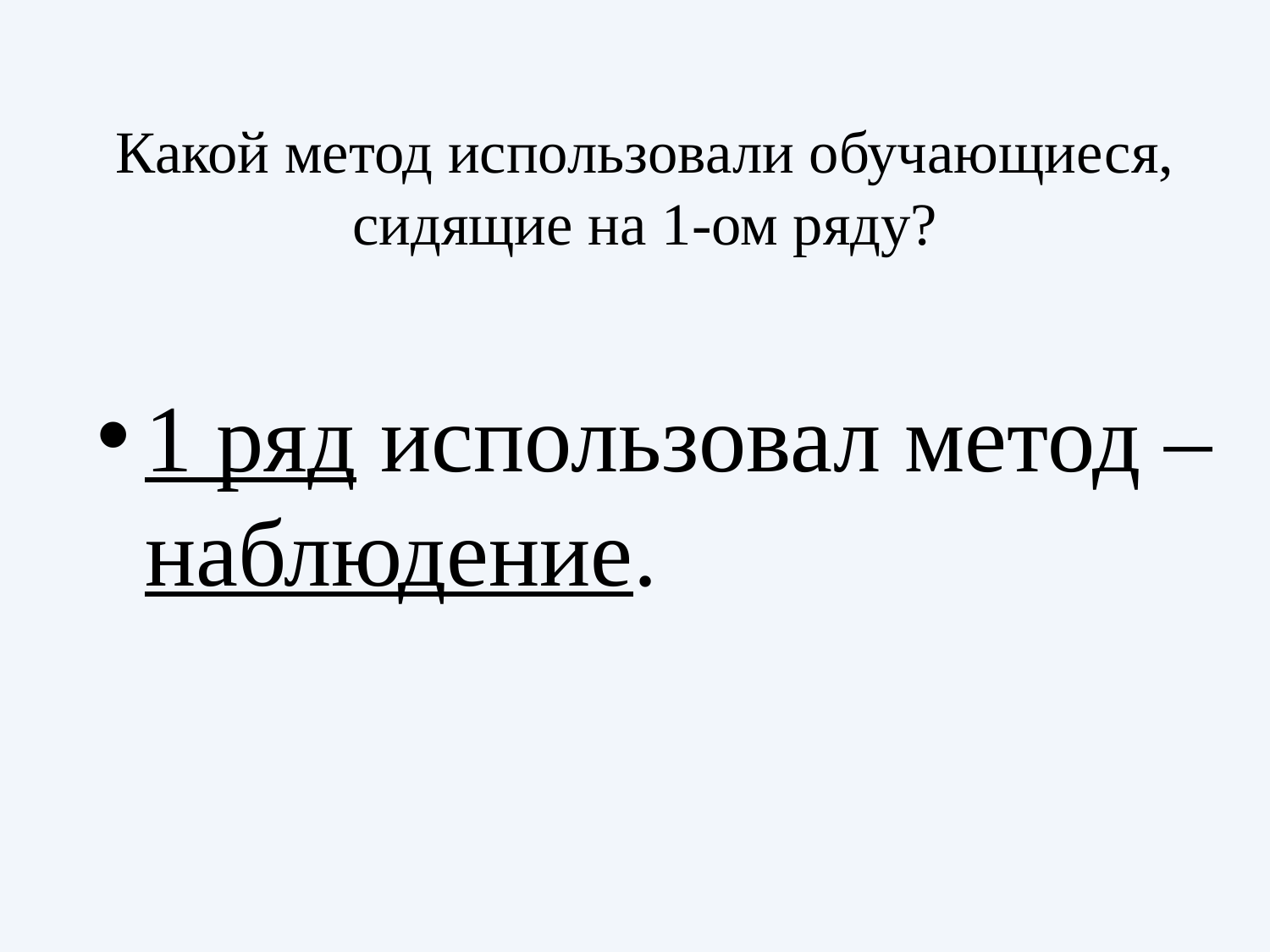

# Какой метод использовали обучающиеся, сидящие на 1-ом ряду?
1 ряд использовал метод – наблюдение.